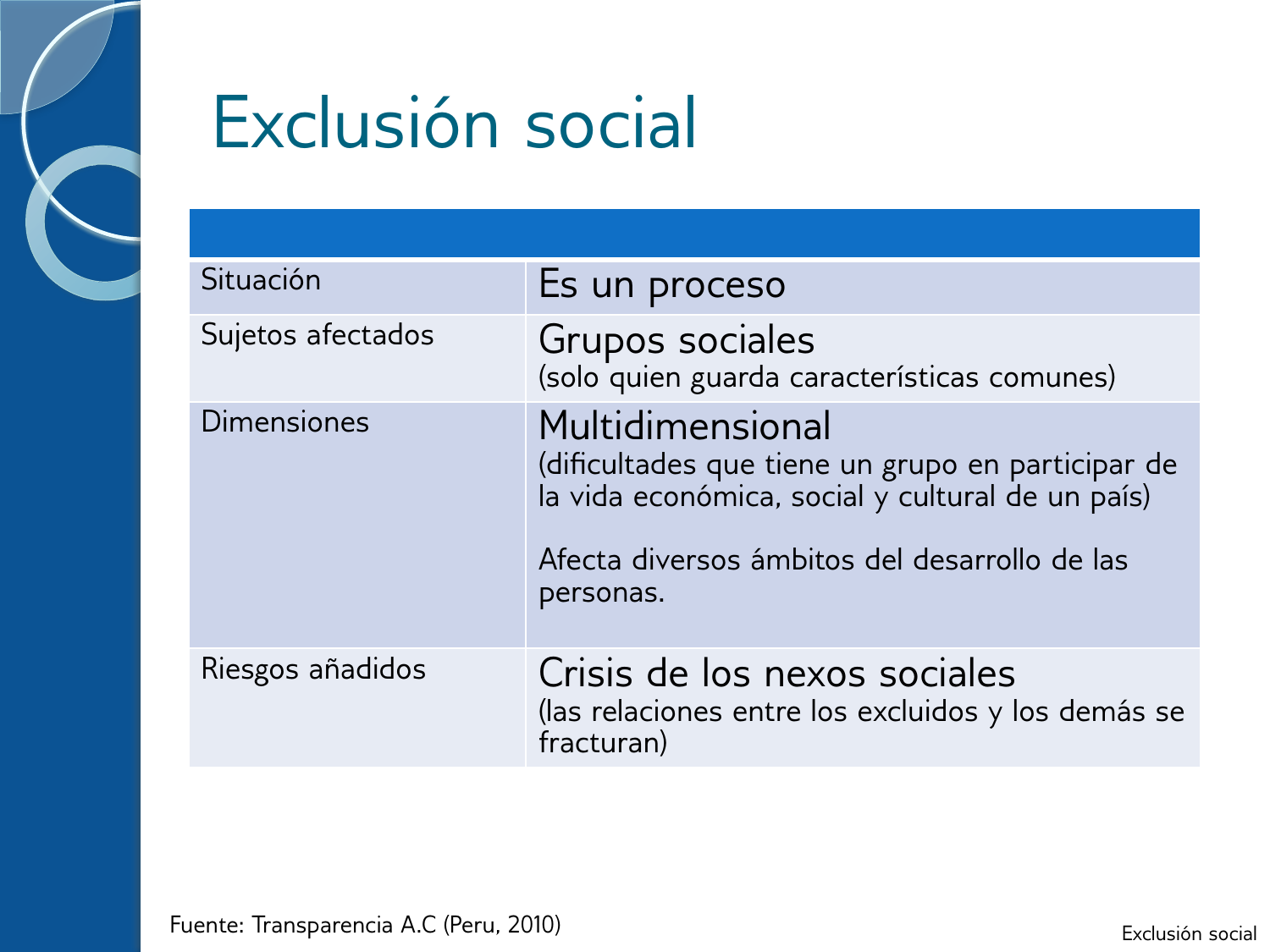

# Exclusión social
|  |  |
| --- | --- |
| Situación | Es un proceso |
| Sujetos afectados | Grupos sociales (solo quien guarda características comunes) |
| Dimensiones | Multidimensional (dificultades que tiene un grupo en participar de la vida económica, social y cultural de un país) Afecta diversos ámbitos del desarrollo de las personas. |
| Riesgos añadidos | Crisis de los nexos sociales (las relaciones entre los excluidos y los demás se fracturan) |
Fuente: Transparencia A.C (Peru, 2010)
Exclusión social